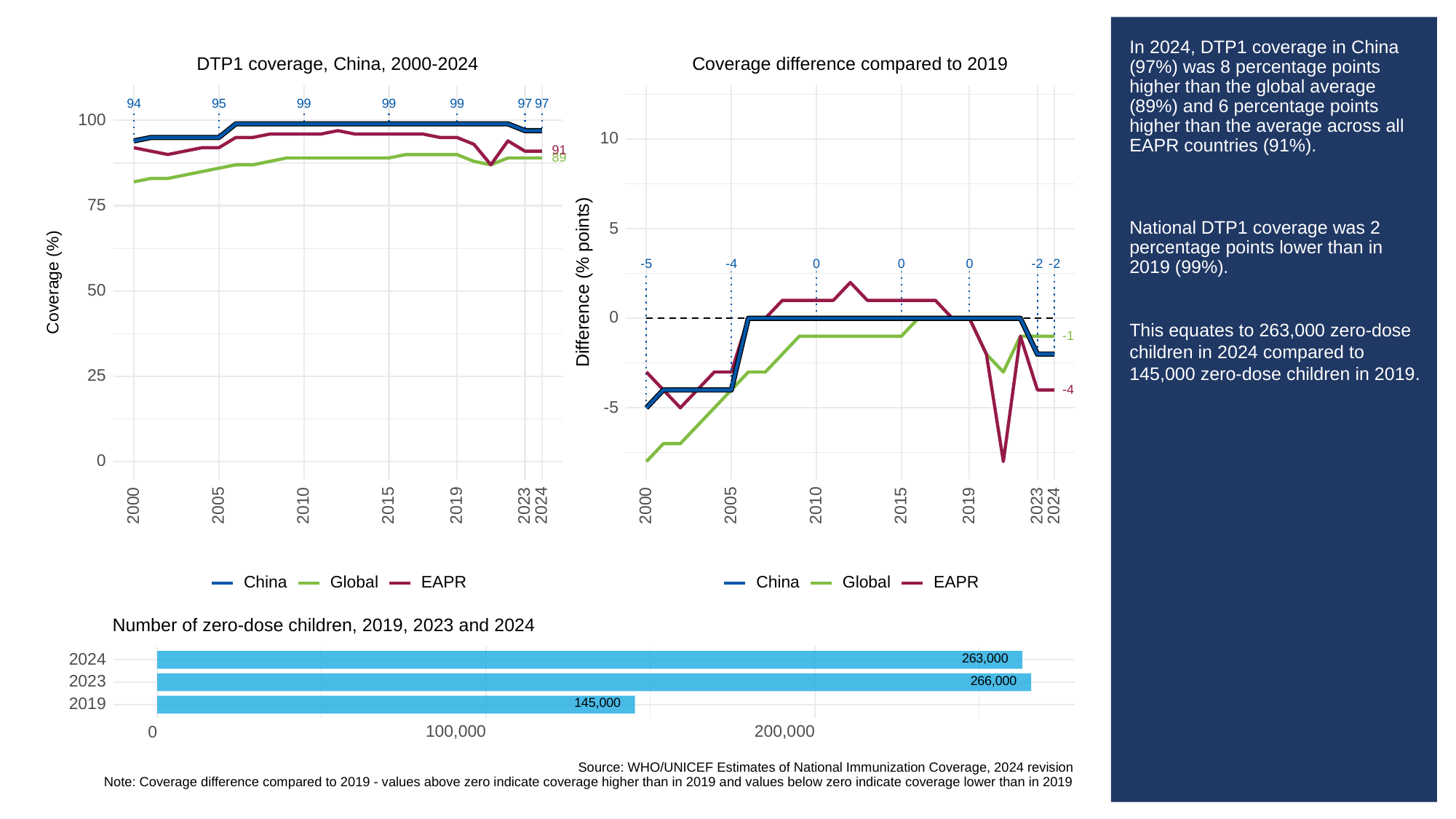

# In 2024, DTP1 coverage in China (97%) was 8 percentage points higher than the global average (89%) and 6 percentage points higher than the average across all EAPR countries (91%).

National DTP1 coverage was 2 percentage points lower than in 2019 (99%).

This equates to 263,000 zero-dose children in 2024 compared to 145,000 zero-dose children in 2019.

DTP1 coverage, China, 2000-2024
Coverage difference compared to 2019

94
95
99
99
99
97
97

100

10

91
89

75

5

0
0
0
-2
-2
-5
-4

Difference (% points)
Coverage (%)

50

0

-1

25

-4
-5

0

2023
2023
2000
2005
2010
2015
2019
2024
2000
2005
2010
2015
2019
2024
China
Global
China
Global
EAPR
EAPR

Number of zero-dose children, 2019, 2023 and 2024

263,000
2024

266,000
2023

145,000
2019

100,000
200,000
0
Source: WHO/UNICEF Estimates of National Immunization Coverage, 2024 revision
Note: Coverage difference compared to 2019 - values above zero indicate coverage higher than in 2019 and values below zero indicate coverage lower than in 2019